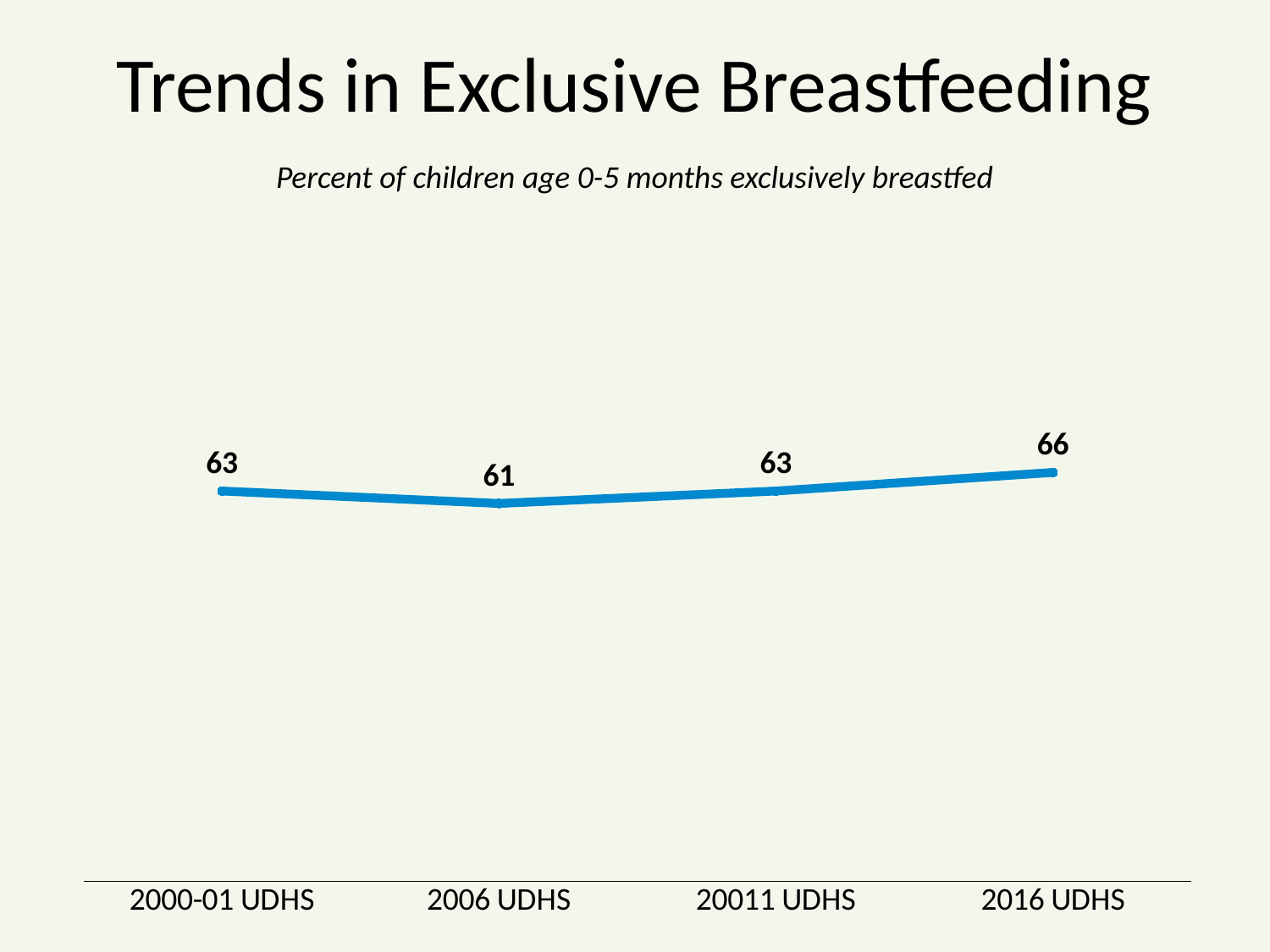

# Trends in Exclusive Breastfeeding
Percent of children age 0-5 months exclusively breastfed

### Chart

| Category | Series 1 |
|---|---|
| 2000-01 UDHS | 63.0 |
| 2006 UDHS | 61.0 |
| 20011 UDHS | 63.0 |
| 2016 UDHS | 66.0 |